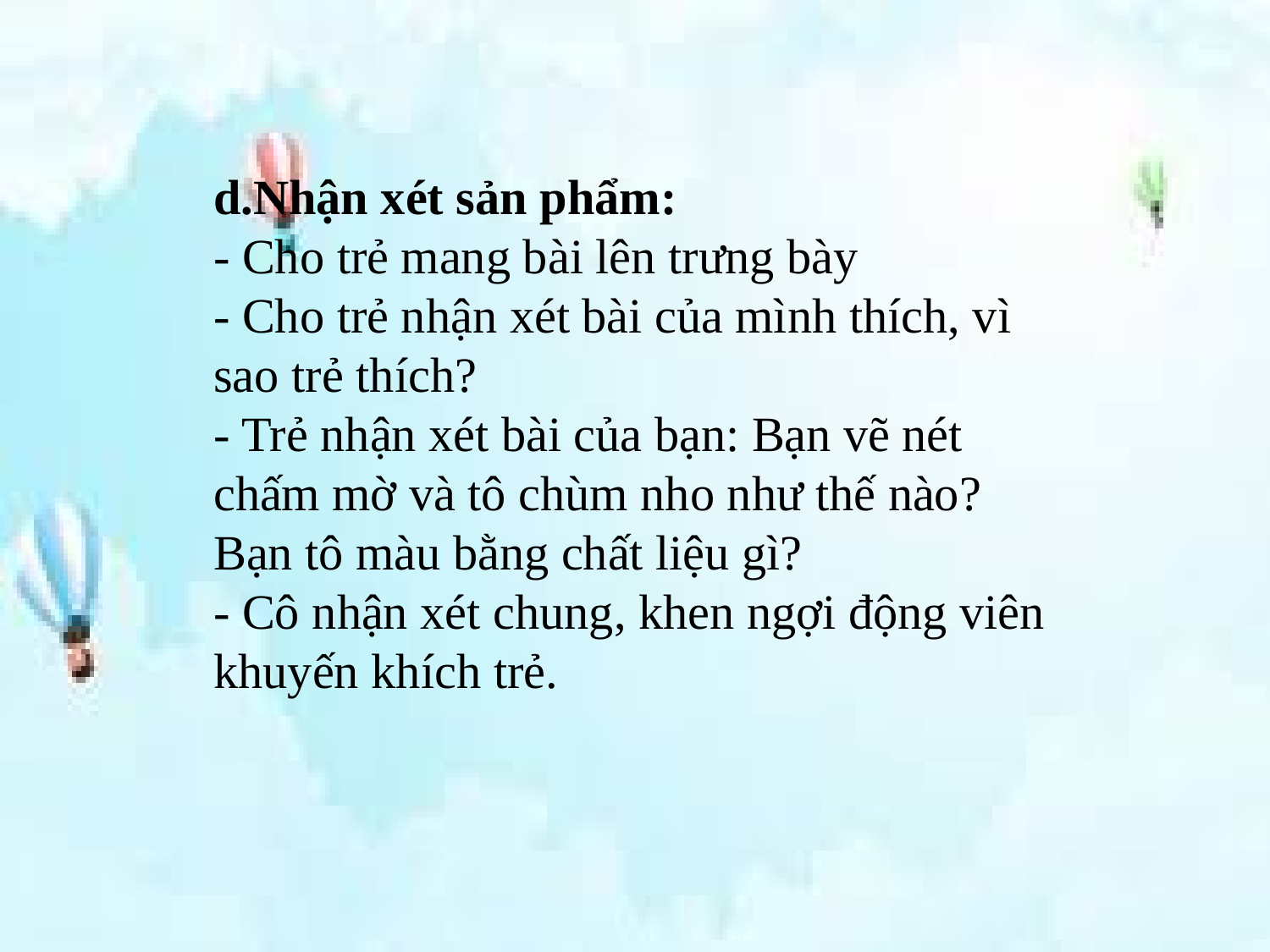

d.Nhận xét sản phẩm:
- Cho trẻ mang bài lên trưng bày
- Cho trẻ nhận xét bài của mình thích, vì sao trẻ thích?
- Trẻ nhận xét bài của bạn: Bạn vẽ nét chấm mờ và tô chùm nho như thế nào? Bạn tô màu bằng chất liệu gì?
- Cô nhận xét chung, khen ngợi động viên khuyến khích trẻ.